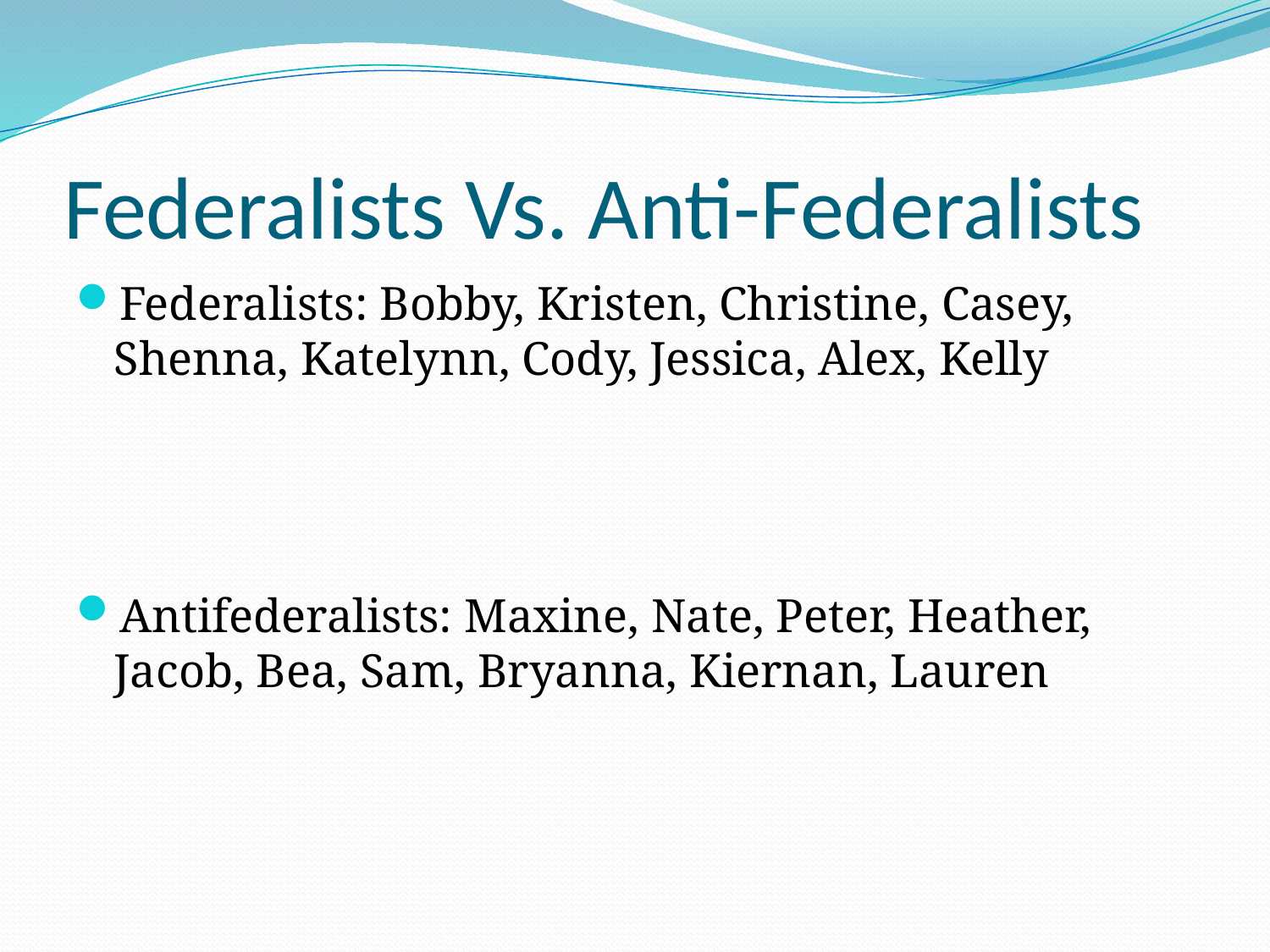

# Federalists Vs. Anti-Federalists
Federalists: Bobby, Kristen, Christine, Casey, Shenna, Katelynn, Cody, Jessica, Alex, Kelly

Antifederalists: Maxine, Nate, Peter, Heather, Jacob, Bea, Sam, Bryanna, Kiernan, Lauren